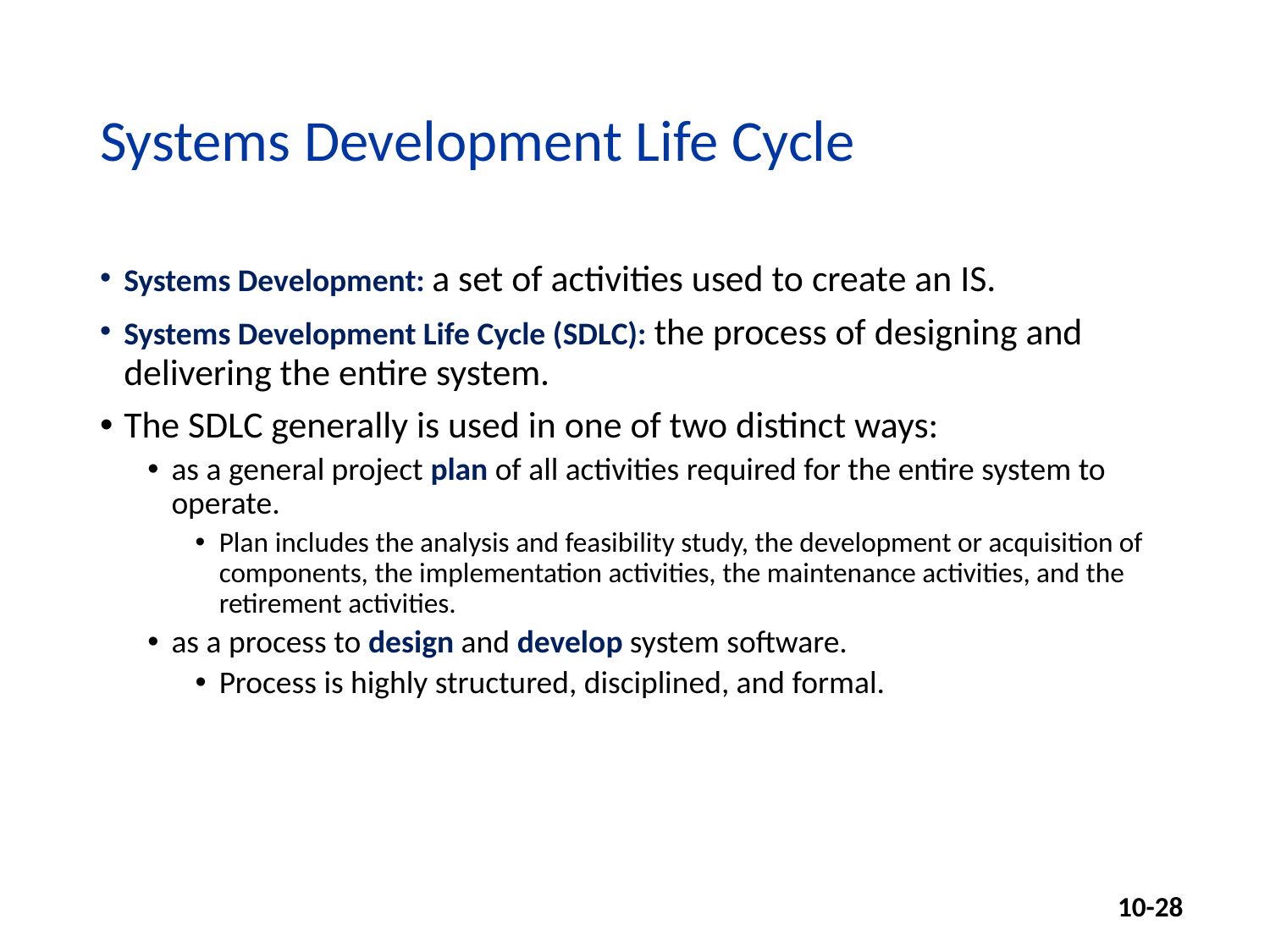

# Systems Development Life Cycle
Systems Development: a set of activities used to create an IS.
Systems Development Life Cycle (SDLC): the process of designing and delivering the entire system.
The SDLC generally is used in one of two distinct ways:
as a general project plan of all activities required for the entire system to operate.
Plan includes the analysis and feasibility study, the development or acquisition of components, the implementation activities, the maintenance activities, and the retirement activities.
as a process to design and develop system software.
Process is highly structured, disciplined, and formal.